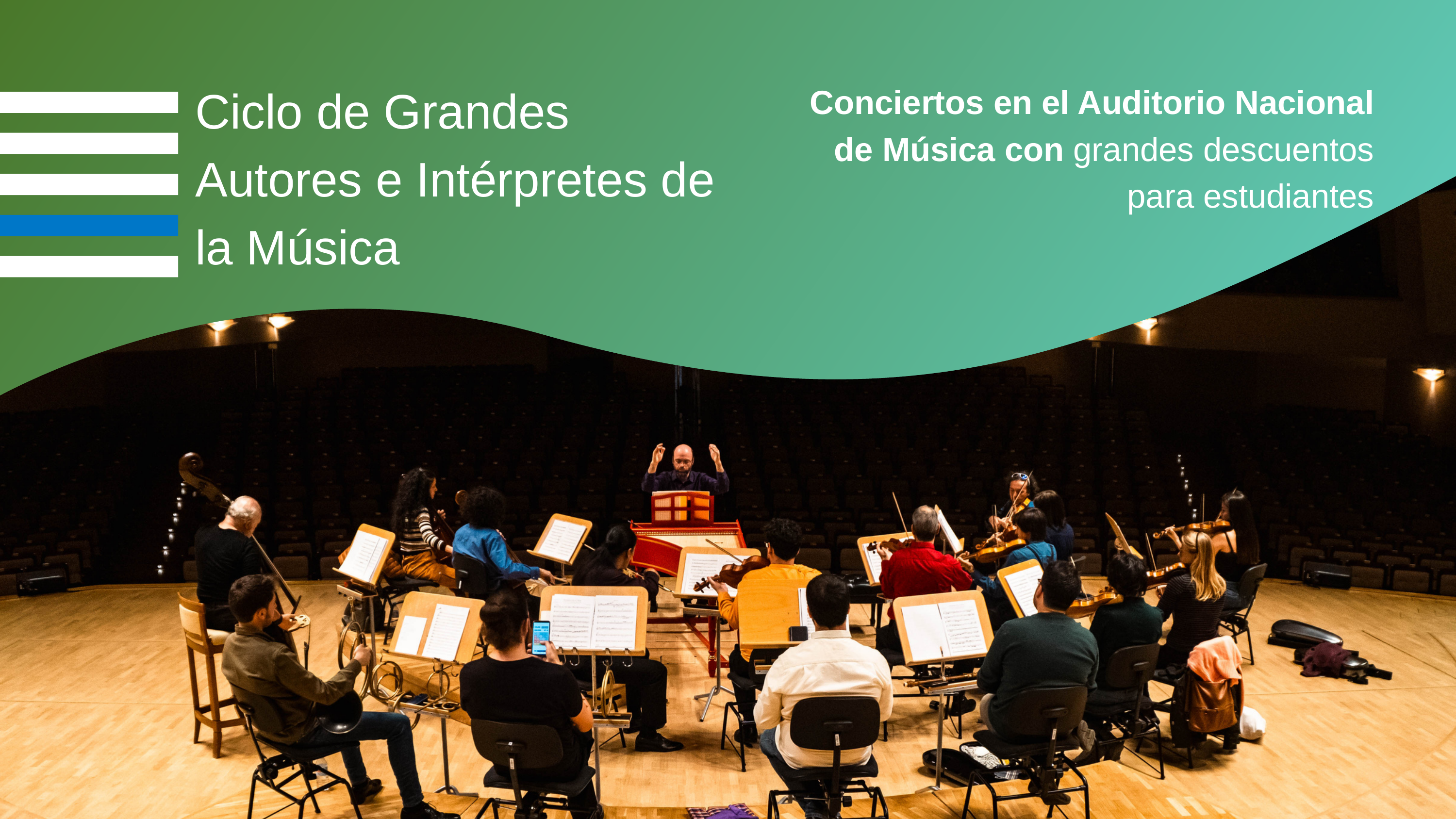

Ciclo de Grandes Autores e Intérpretes de la Música
Conciertos en el Auditorio Nacional de Música con grandes descuentos para estudiantes